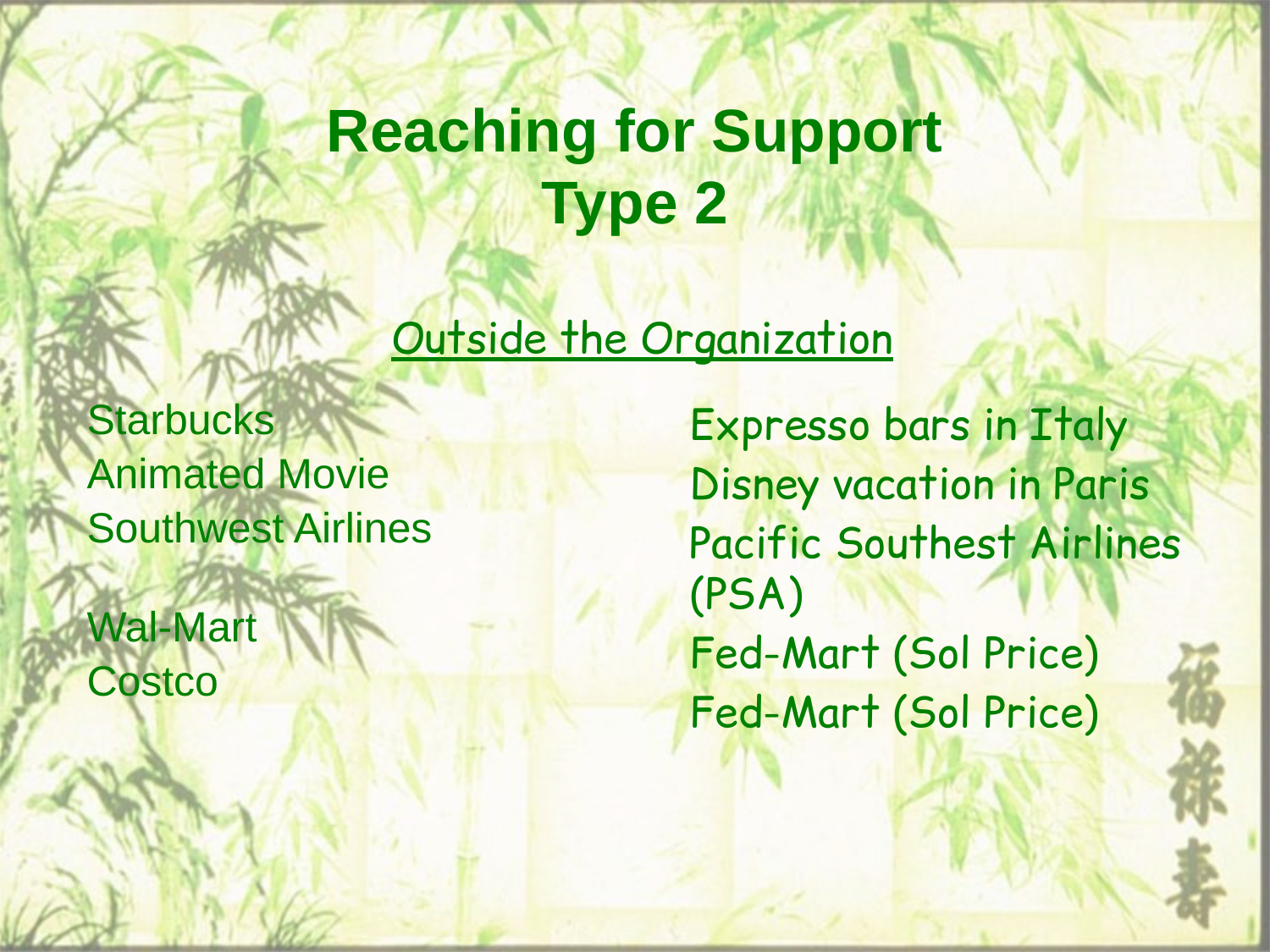

# Reaching for Support Type 2

Outside the Organization
Starbucks
Animated Movie
Southwest Airlines
Wal-Mart
Costco
Expresso bars in Italy
Disney vacation in Paris
Pacific Southest Airlines (PSA)
Fed-Mart (Sol Price)
Fed-Mart (Sol Price)